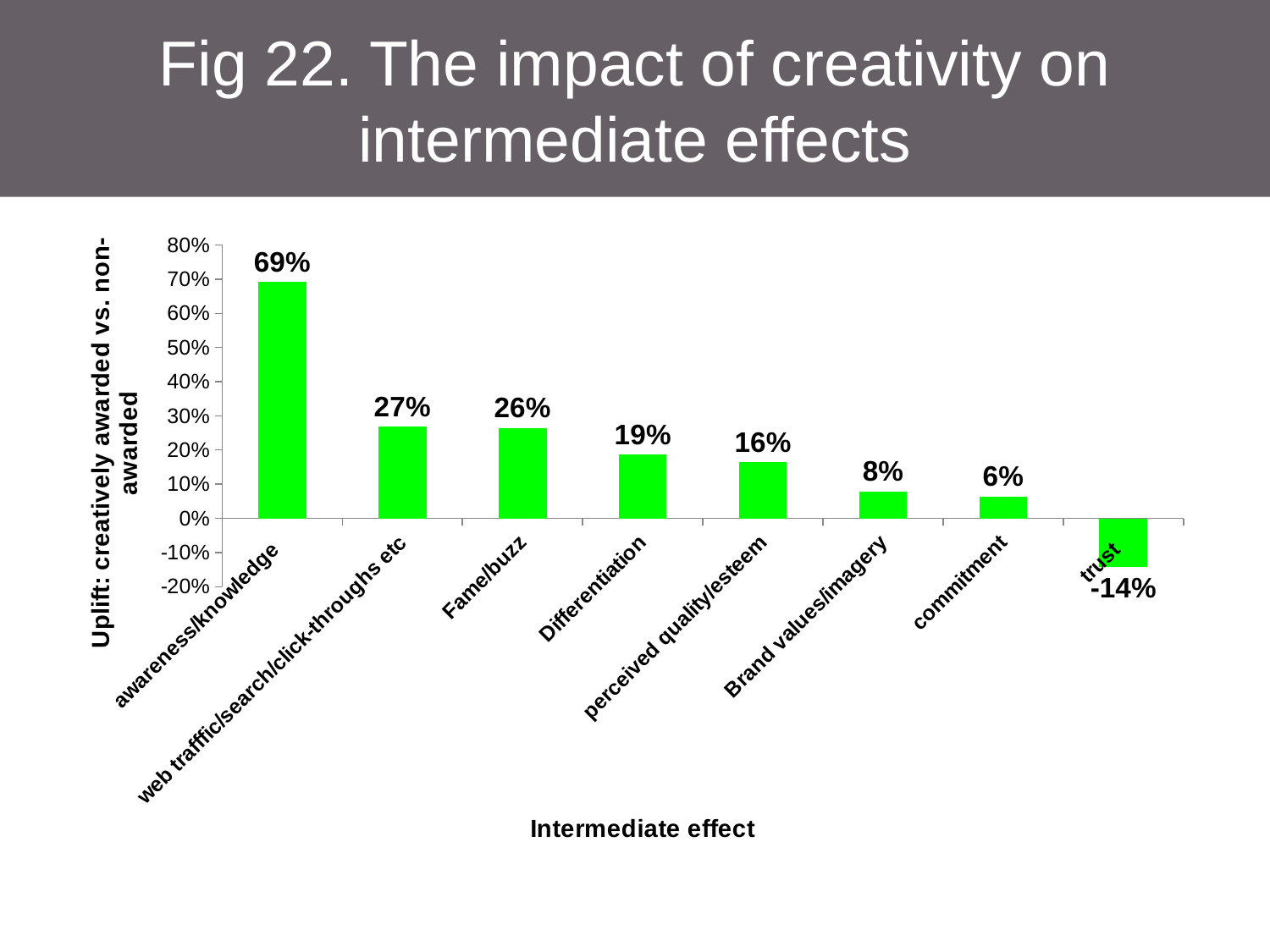

# Fig 22. The impact of creativity on intermediate effects

### Chart

| Category | Creativity uplift creativity score |
|---|---|
| awareness/knowledge   | 0.691787941787941 |
| web trafffic/search/click-throughs etc | 0.26778093883357 |
| Fame/buzz | 0.264660887302397 |
| Differentiation | 0.186936936936937 |
| perceived quality/esteem | 0.163663663663664 |
| Brand values/imagery | 0.0790335790335791 |
| commitment | 0.063921063921064 |
|  trust   | -0.143120393120393 |